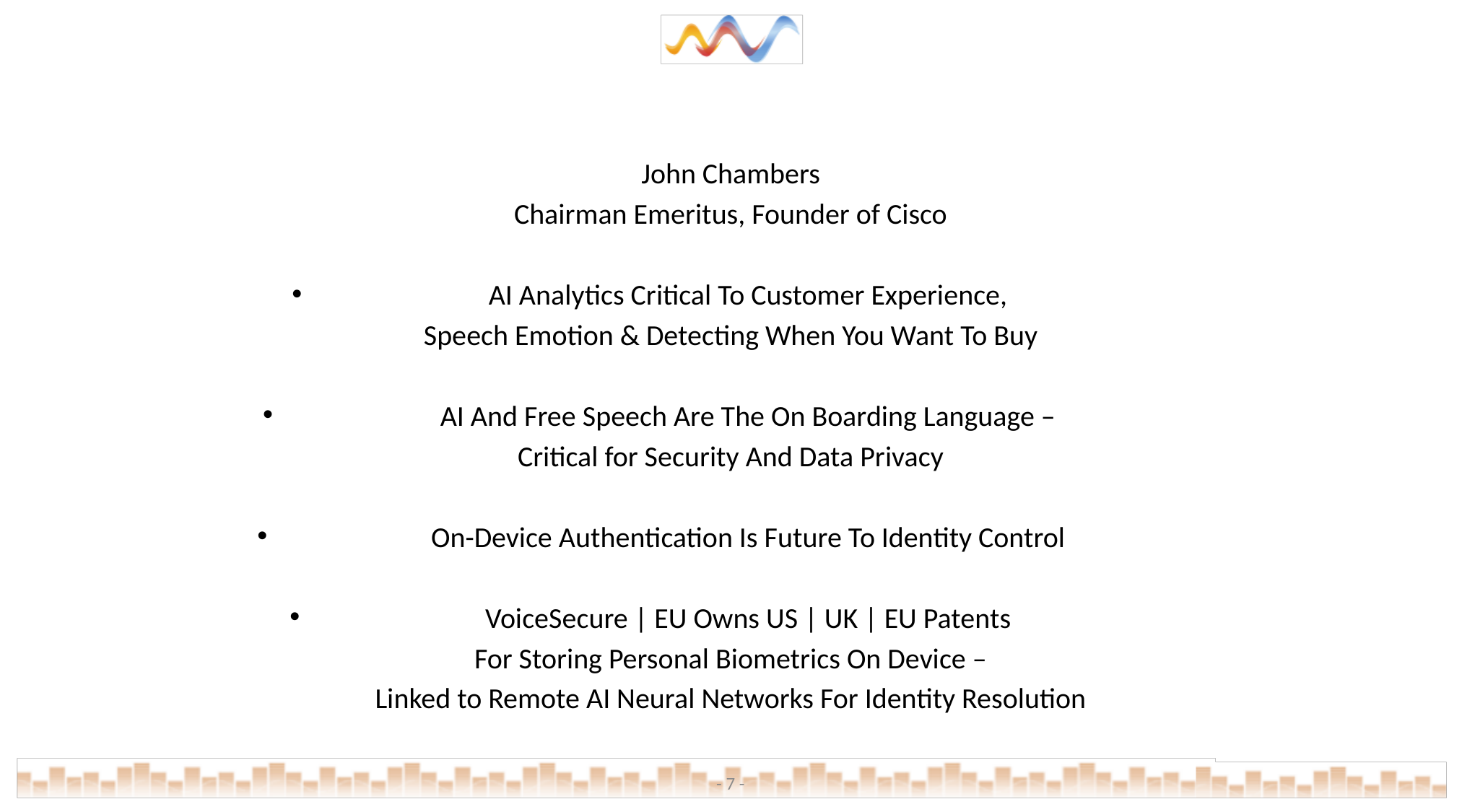

John Chambers
Chairman Emeritus, Founder of Cisco

AI Analytics Critical To Customer Experience,
Speech Emotion & Detecting When You Want To Buy

AI And Free Speech Are The On Boarding Language –
Critical for Security And Data Privacy

On-Device Authentication Is Future To Identity Control

VoiceSecure | EU Owns US | UK | EU Patents
For Storing Personal Biometrics On Device –
Linked to Remote AI Neural Networks For Identity Resolution
- 7 -